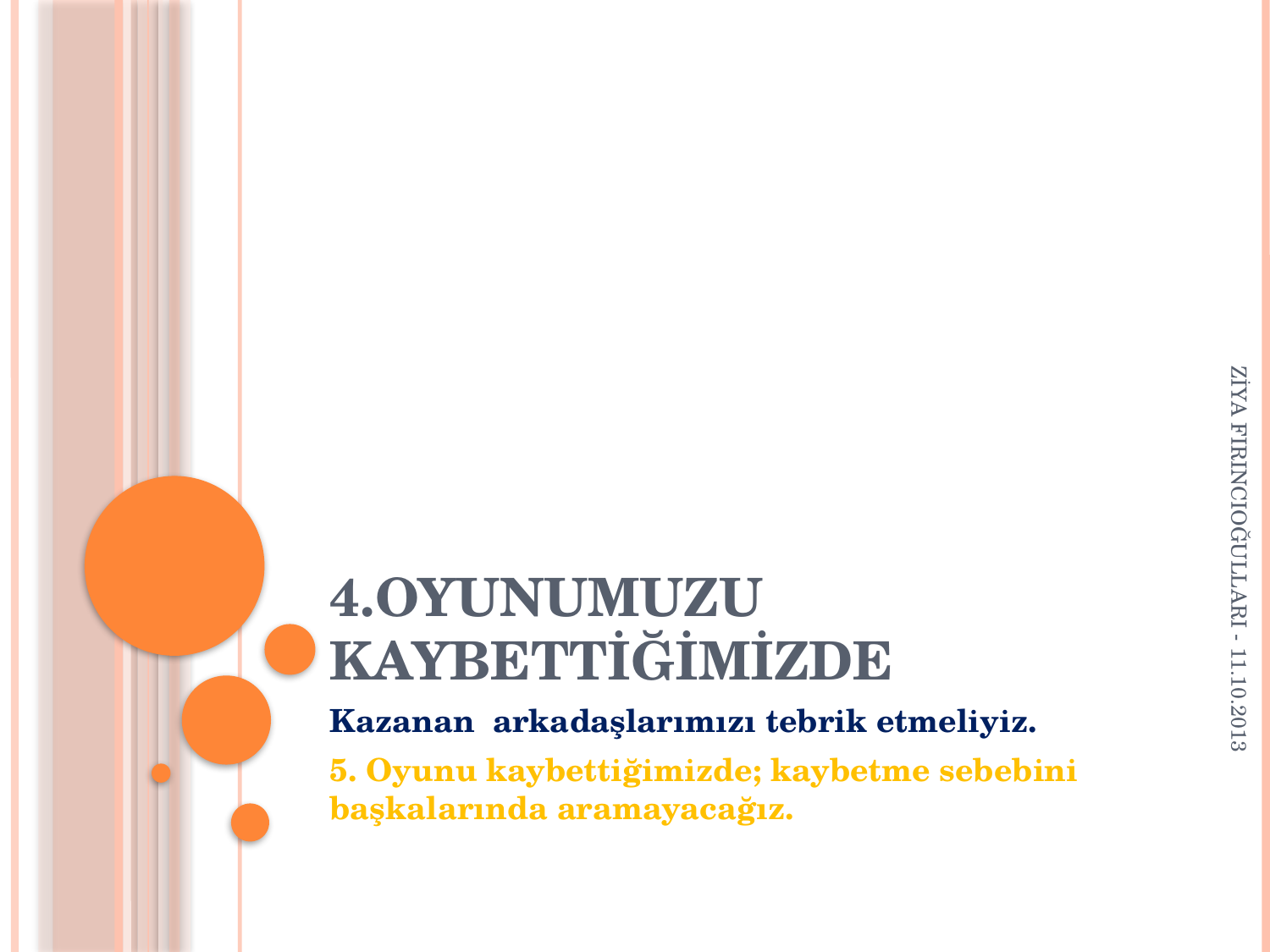

# 4.Oyunumuzu kaybettiğimizde
ZİYA FIRINCIOĞULLARI - 11.10.2013
Kazanan  arkadaşlarımızı tebrik etmeliyiz.
5. Oyunu kaybettiğimizde; kaybetme sebebini başkalarında aramayacağız.